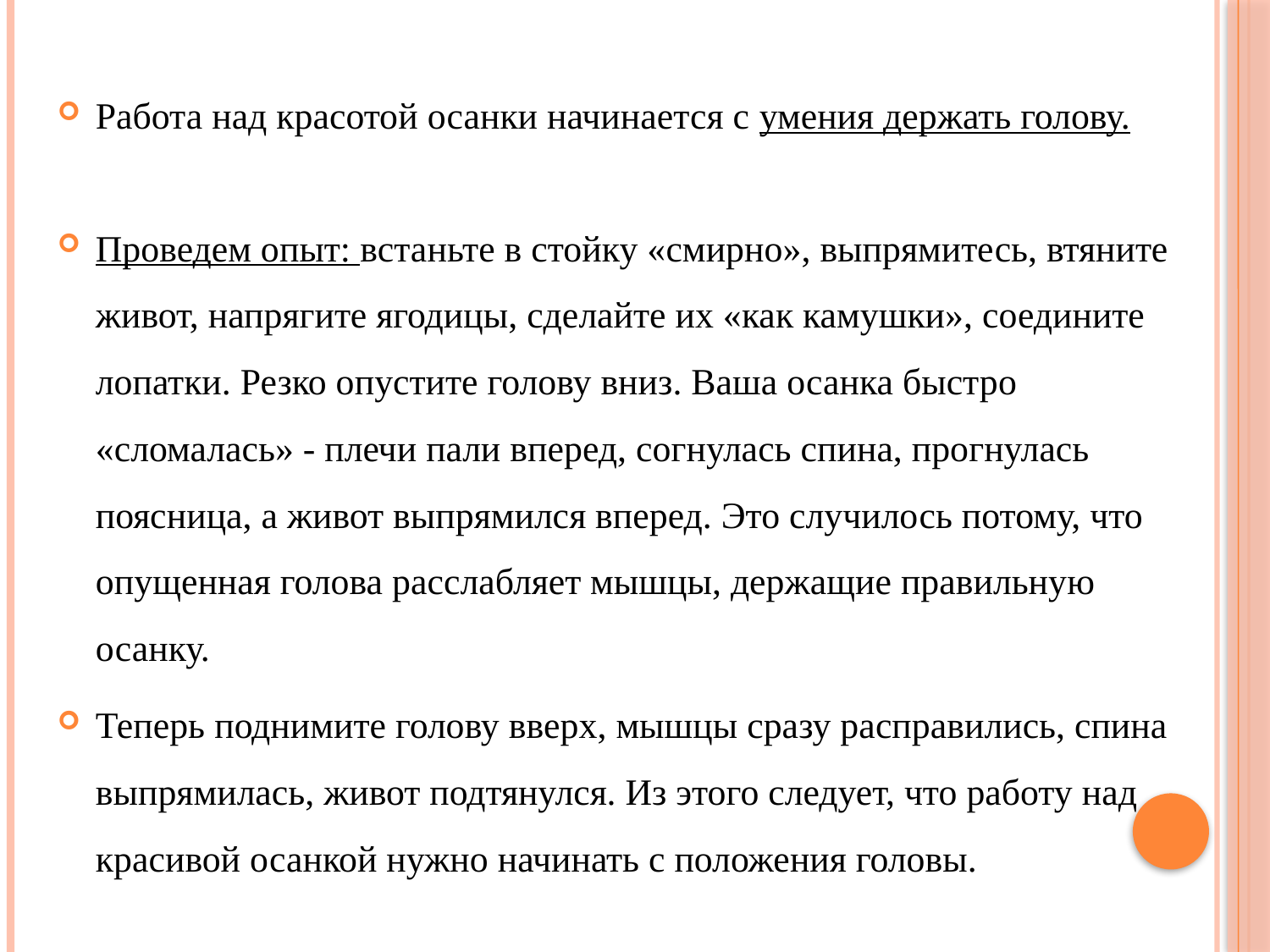

Работа над красотой осанки начинается с умения держать голову.

Проведем опыт: встаньте в стойку «смирно», выпрямитесь, втяните живот, напрягите ягодицы, сделайте их «как камушки», соедините лопатки. Резко опустите голову вниз. Ваша осанка быстро «сломалась» - плечи пали вперед, согнулась спина, прогнулась поясница, а живот выпрямился вперед. Это случилось потому, что опущенная голова расслабляет мышцы, держащие правильную осанку.
Теперь поднимите голову вверх, мышцы сразу расправились, спина выпрямилась, живот подтянулся. Из этого следует, что работу над красивой осанкой нужно начинать с положения головы.